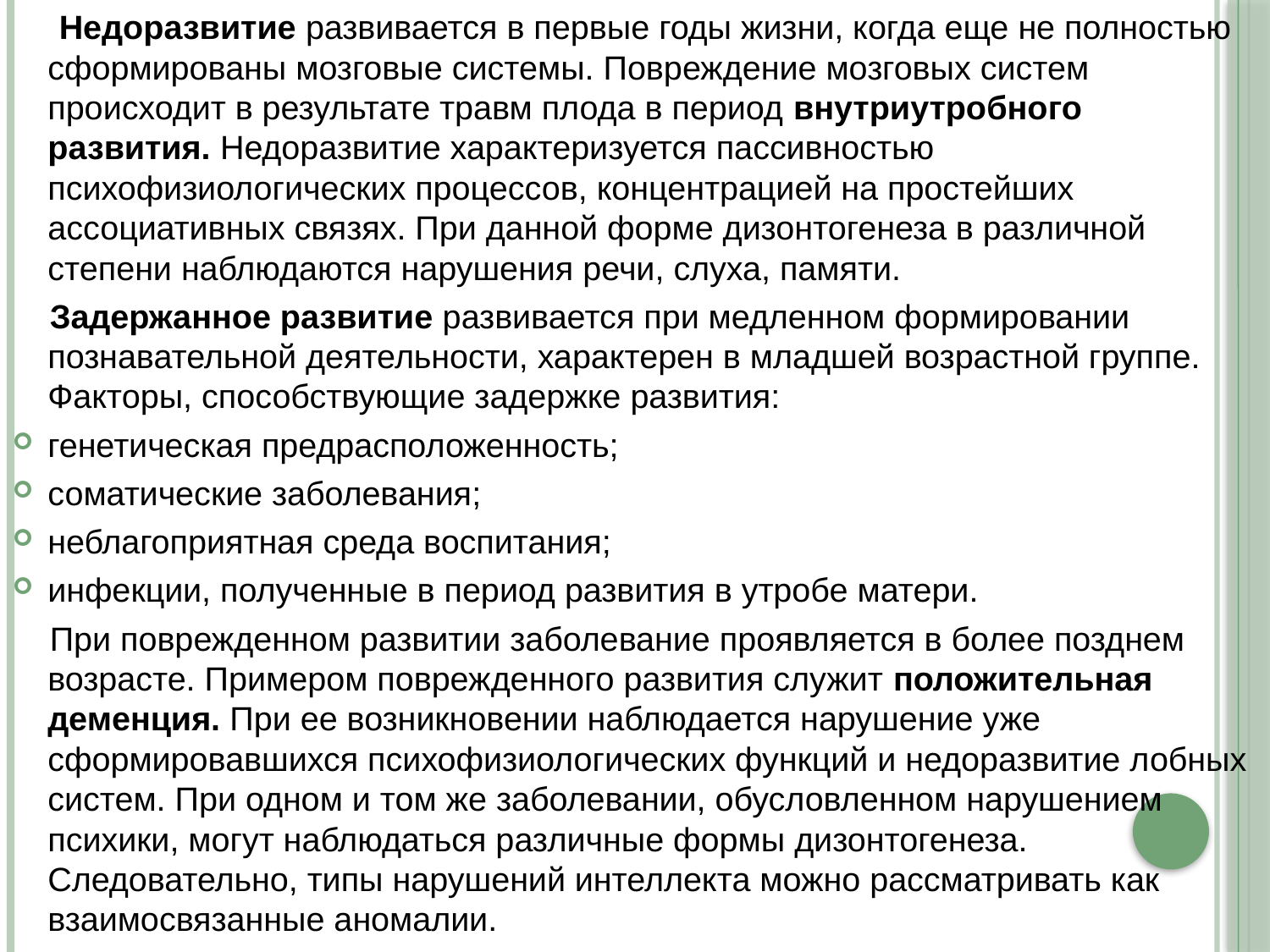

Недоразвитие развивается в первые годы жизни, когда еще не полностью сформированы мозговые системы. Повреждение мозговых систем происходит в результате травм плода в период внутриутробного развития. Недоразвитие характеризуется пассивностью психофизиологических процессов, концентрацией на простейших ассоциативных связях. При данной форме дизонтогенеза в различной степени наблюдаются нарушения речи, слуха, памяти.
    Задержанное развитие развивается при медленном формировании познавательной деятельности, характерен в младшей возрастной группе. Факторы, способствующие задержке развития:
генетическая предрасположенность;
соматические заболевания;
неблагоприятная среда воспитания;
инфекции, полученные в период развития в утробе матери.
    При поврежденном развитии заболевание проявляется в более позднем возрасте. Примером поврежденного развития служит положительная деменция. При ее возникновении наблюдается нарушение уже сформировавшихся психофизиологических функций и недоразвитие лобных систем. При одном и том же заболевании, обусловленном нарушением психики, могут наблюдаться различные формы дизонтогенеза. Следовательно, типы нарушений интеллекта можно рассматривать как взаимосвязанные аномалии.